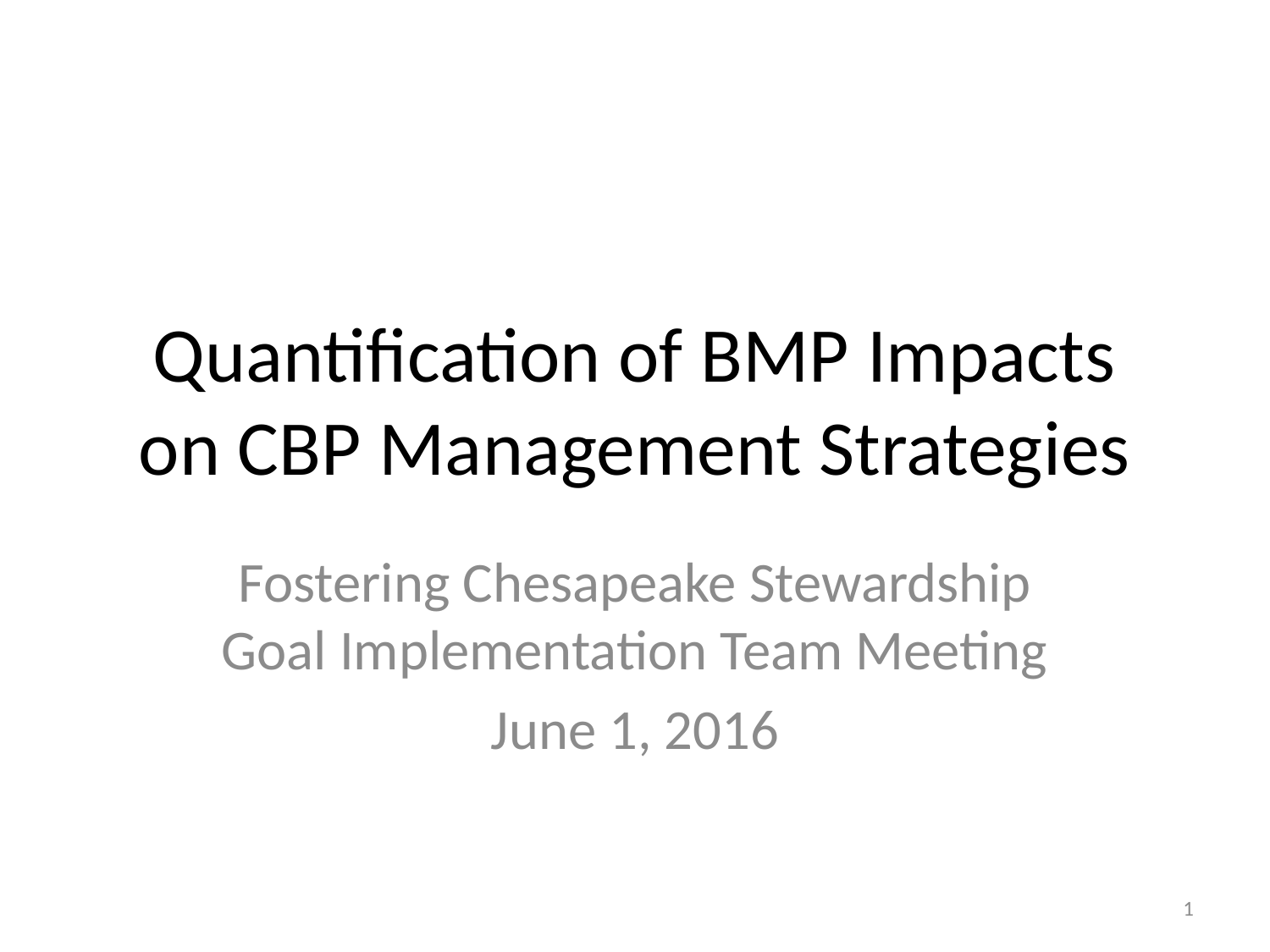

# Quantification of BMP Impacts on CBP Management Strategies
Fostering Chesapeake Stewardship Goal Implementation Team Meeting
June 1, 2016
1